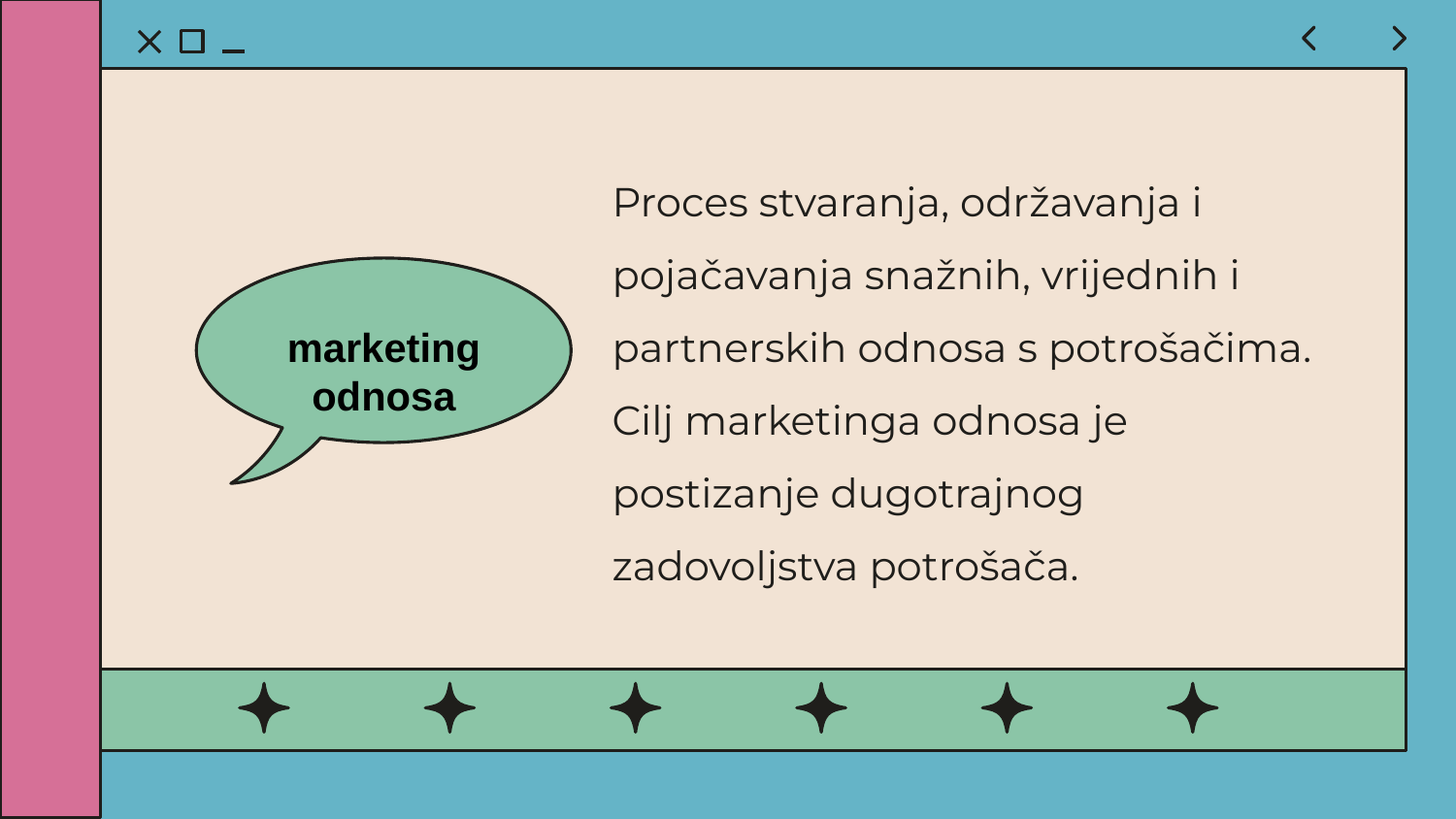

Proces stvaranja, održavanja i pojačavanja snažnih, vrijednih i partnerskih odnosa s potrošačima.
Cilj marketinga odnosa je postizanje dugotrajnog zadovoljstva potrošača.
marketing odnosa